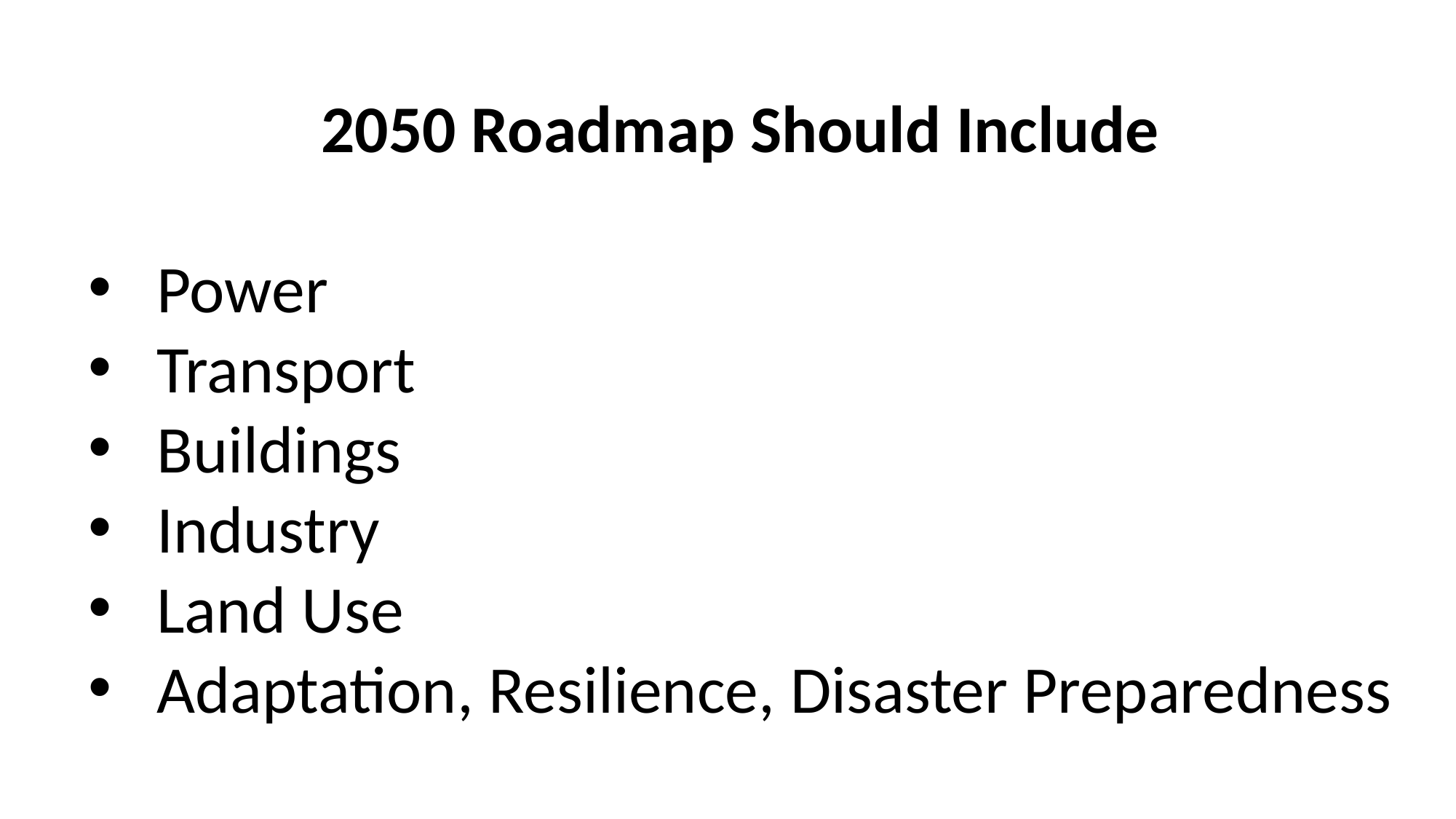

2050 Roadmap Should Include

Power
Transport
Buildings
Industry
Land Use
Adaptation, Resilience, Disaster Preparedness